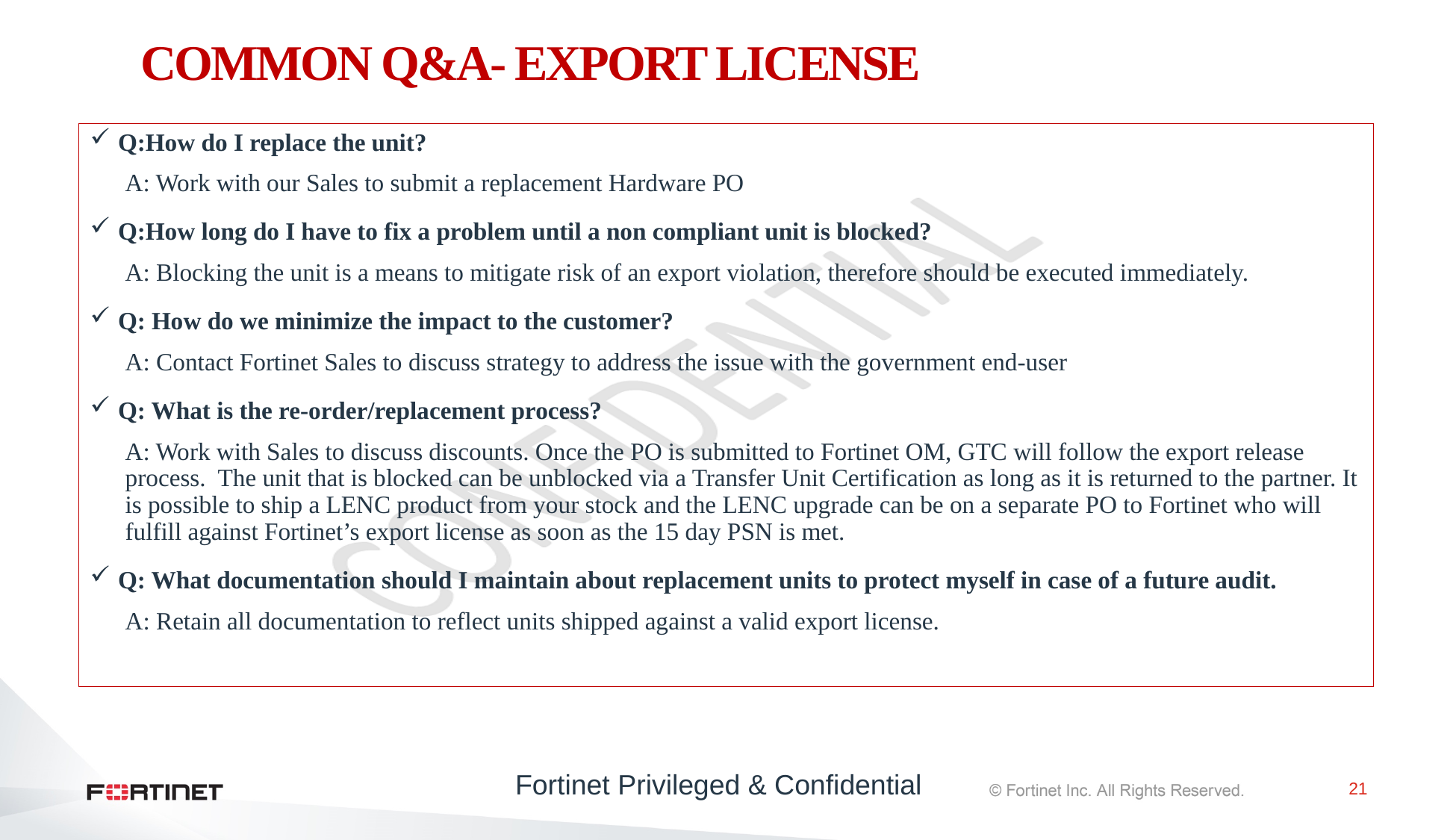

# COMMON Q&A- EXPORT LICENSE
Q:How do I replace the unit?
A: Work with our Sales to submit a replacement Hardware PO
Q:How long do I have to fix a problem until a non compliant unit is blocked?
A: Blocking the unit is a means to mitigate risk of an export violation, therefore should be executed immediately.
Q: How do we minimize the impact to the customer?
A: Contact Fortinet Sales to discuss strategy to address the issue with the government end-user
Q: What is the re-order/replacement process?
A: Work with Sales to discuss discounts. Once the PO is submitted to Fortinet OM, GTC will follow the export release process.  The unit that is blocked can be unblocked via a Transfer Unit Certification as long as it is returned to the partner. It is possible to ship a LENC product from your stock and the LENC upgrade can be on a separate PO to Fortinet who will fulfill against Fortinet’s export license as soon as the 15 day PSN is met.
Q: What documentation should I maintain about replacement units to protect myself in case of a future audit.
A: Retain all documentation to reflect units shipped against a valid export license.
Fortinet Privileged & Confidential